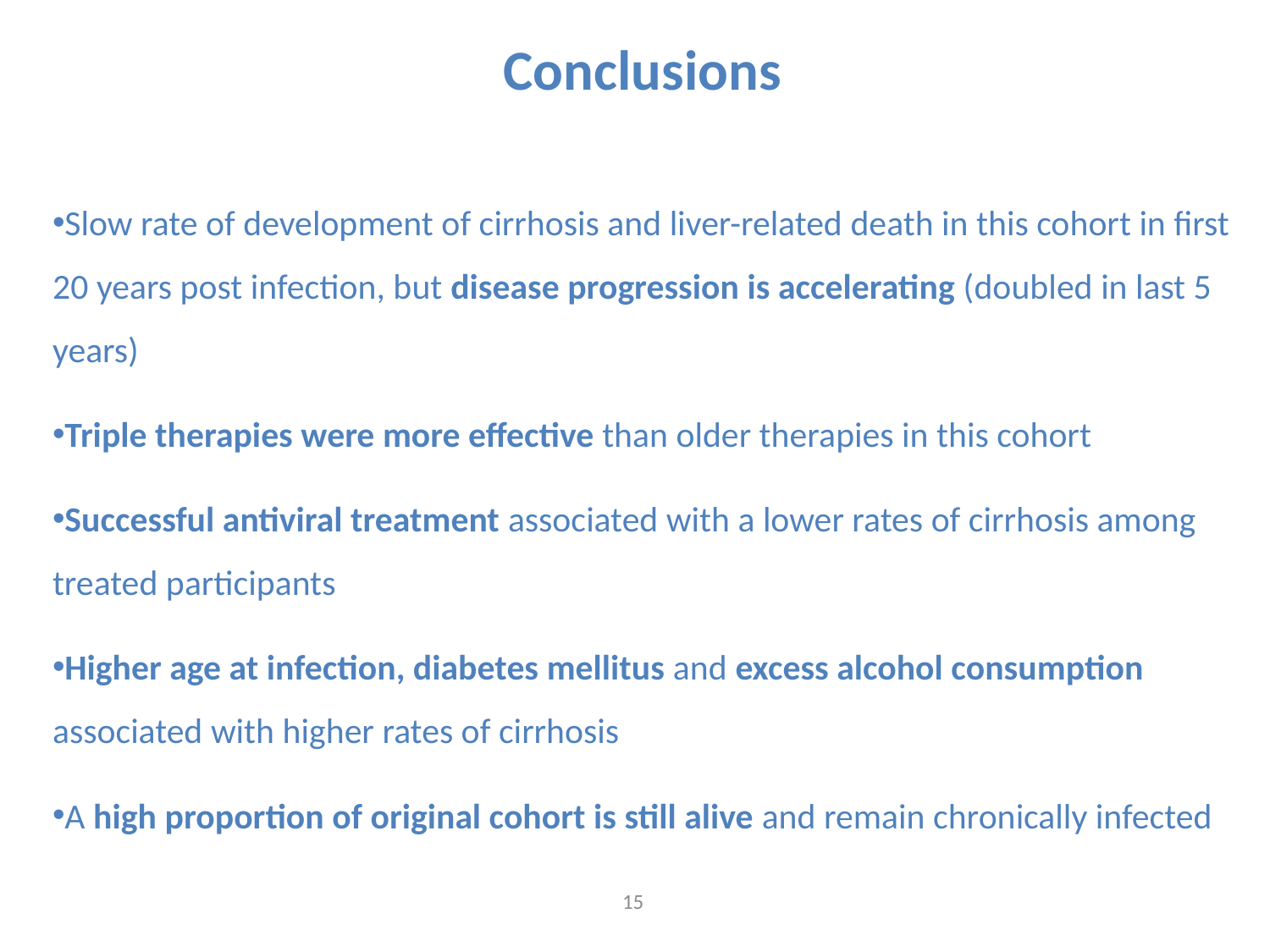

Conclusions

Slow rate of development of cirrhosis and liver-related death in this cohort in first 20 years post infection, but disease progression is accelerating (doubled in last 5 years)
Triple therapies were more effective than older therapies in this cohort
Successful antiviral treatment associated with a lower rates of cirrhosis among treated participants
Higher age at infection, diabetes mellitus and excess alcohol consumption associated with higher rates of cirrhosis
A high proportion of original cohort is still alive and remain chronically infected
15